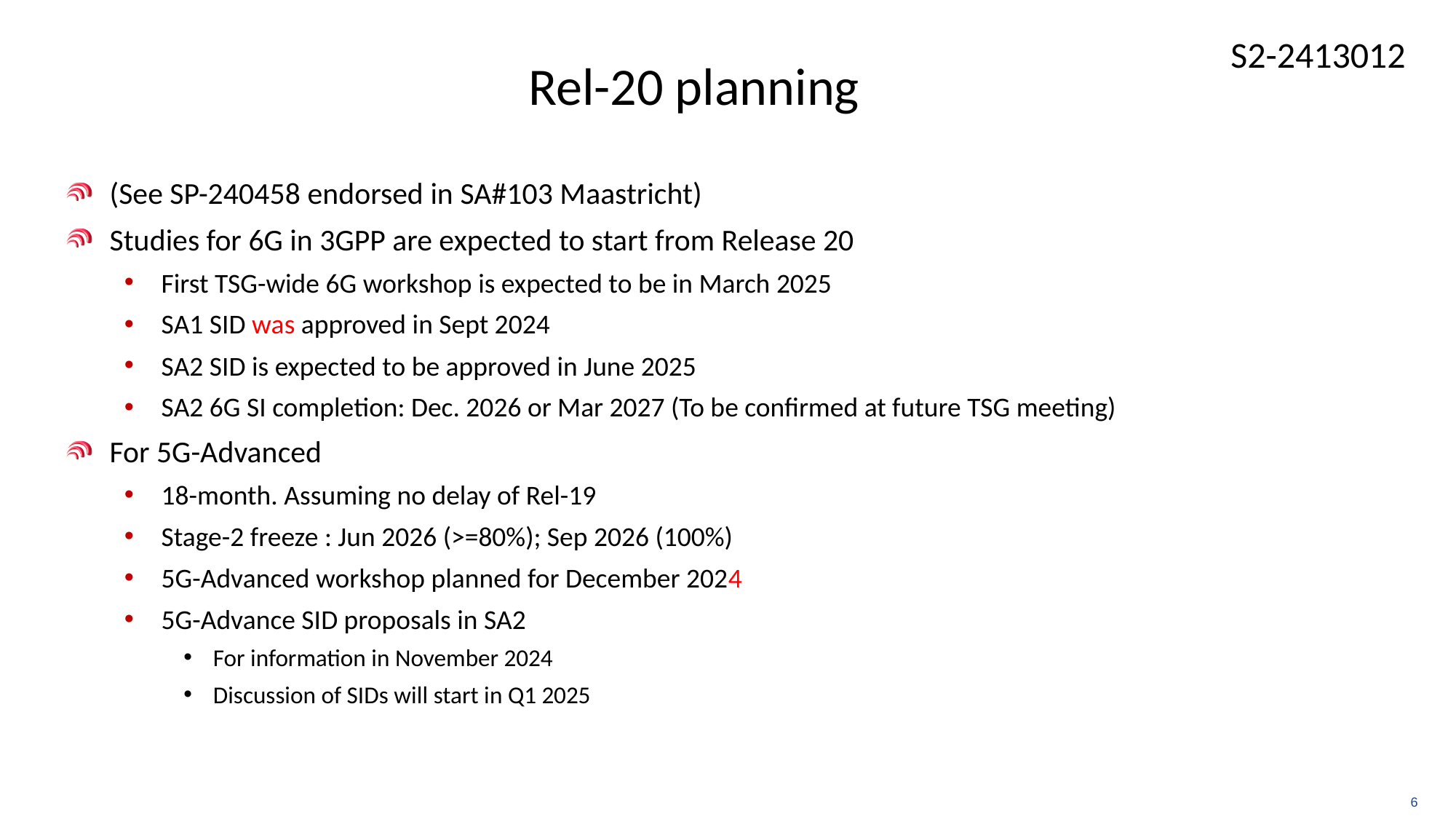

# Rel-20 planning
(See SP-240458 endorsed in SA#103 Maastricht)
Studies for 6G in 3GPP are expected to start from Release 20
First TSG-wide 6G workshop is expected to be in March 2025
SA1 SID was approved in Sept 2024
SA2 SID is expected to be approved in June 2025
SA2 6G SI completion: Dec. 2026 or Mar 2027 (To be confirmed at future TSG meeting)
For 5G-Advanced
18-month. Assuming no delay of Rel-19
Stage-2 freeze : Jun 2026 (>=80%); Sep 2026 (100%)
5G-Advanced workshop planned for December 2024
5G-Advance SID proposals in SA2
For information in November 2024
Discussion of SIDs will start in Q1 2025